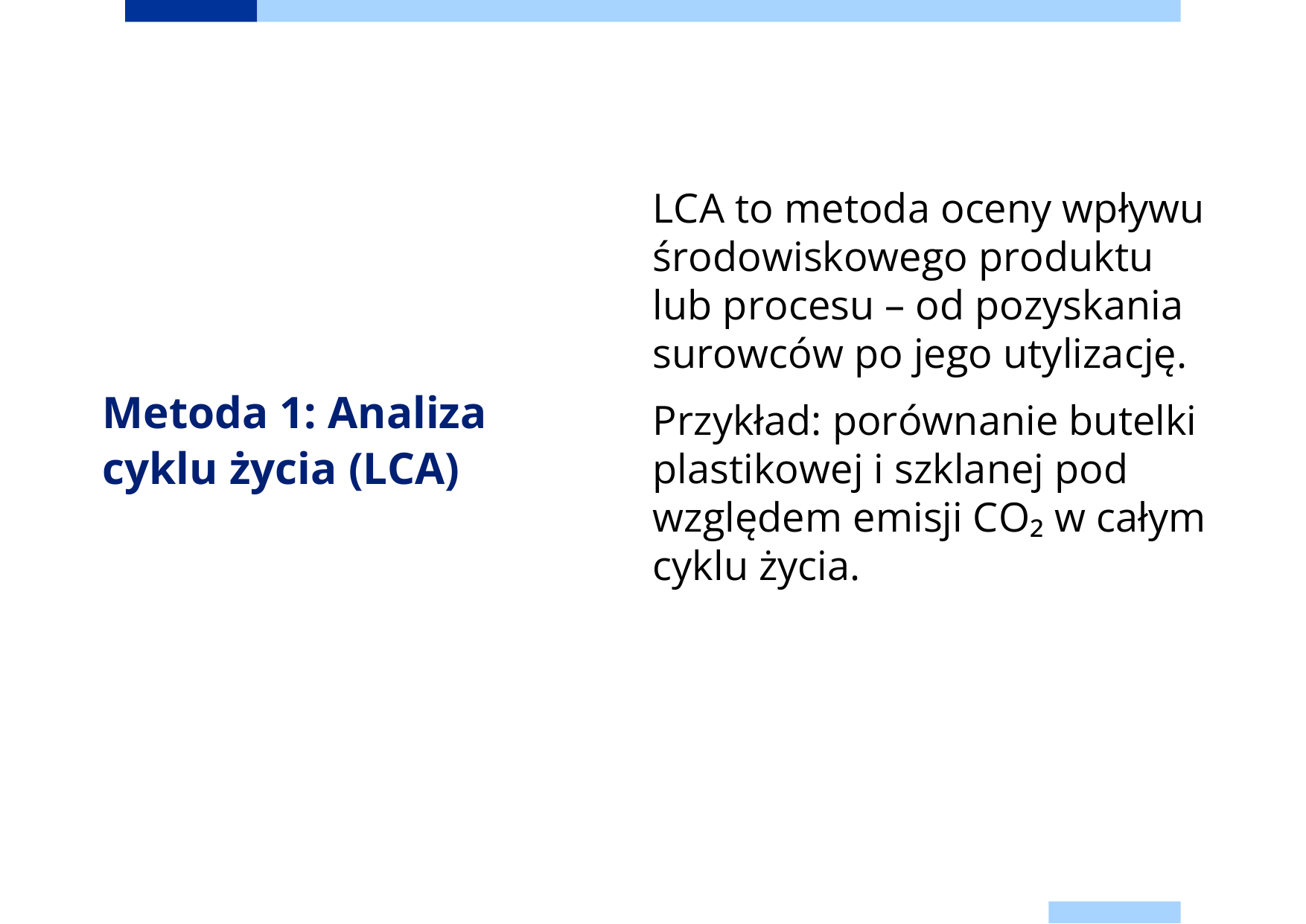

LCA to metoda oceny wpływu środowiskowego produktu lub procesu – od pozyskania surowców po jego utylizację.
Przykład: porównanie butelki plastikowej i szklanej pod względem emisji CO₂ w całym cyklu życia.
# Metoda 1: Analiza cyklu życia (LCA)